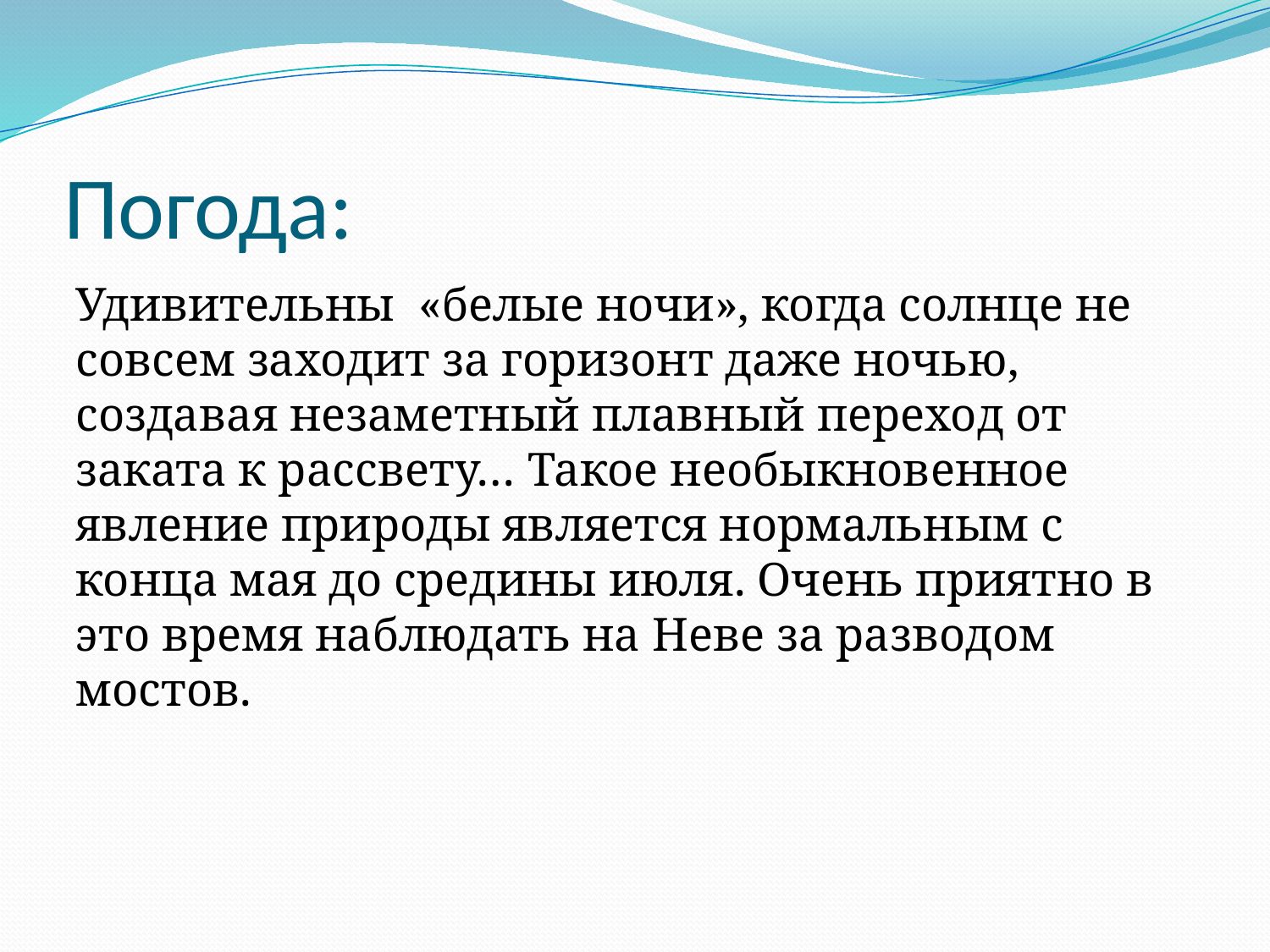

# Погода:
Удивительны  «белые ночи», когда солнце не совсем заходит за горизонт даже ночью, создавая незаметный плавный переход от заката к рассвету… Такое необыкновенное явление природы является нормальным с конца мая до средины июля. Очень приятно в это время наблюдать на Неве за разводом мостов.